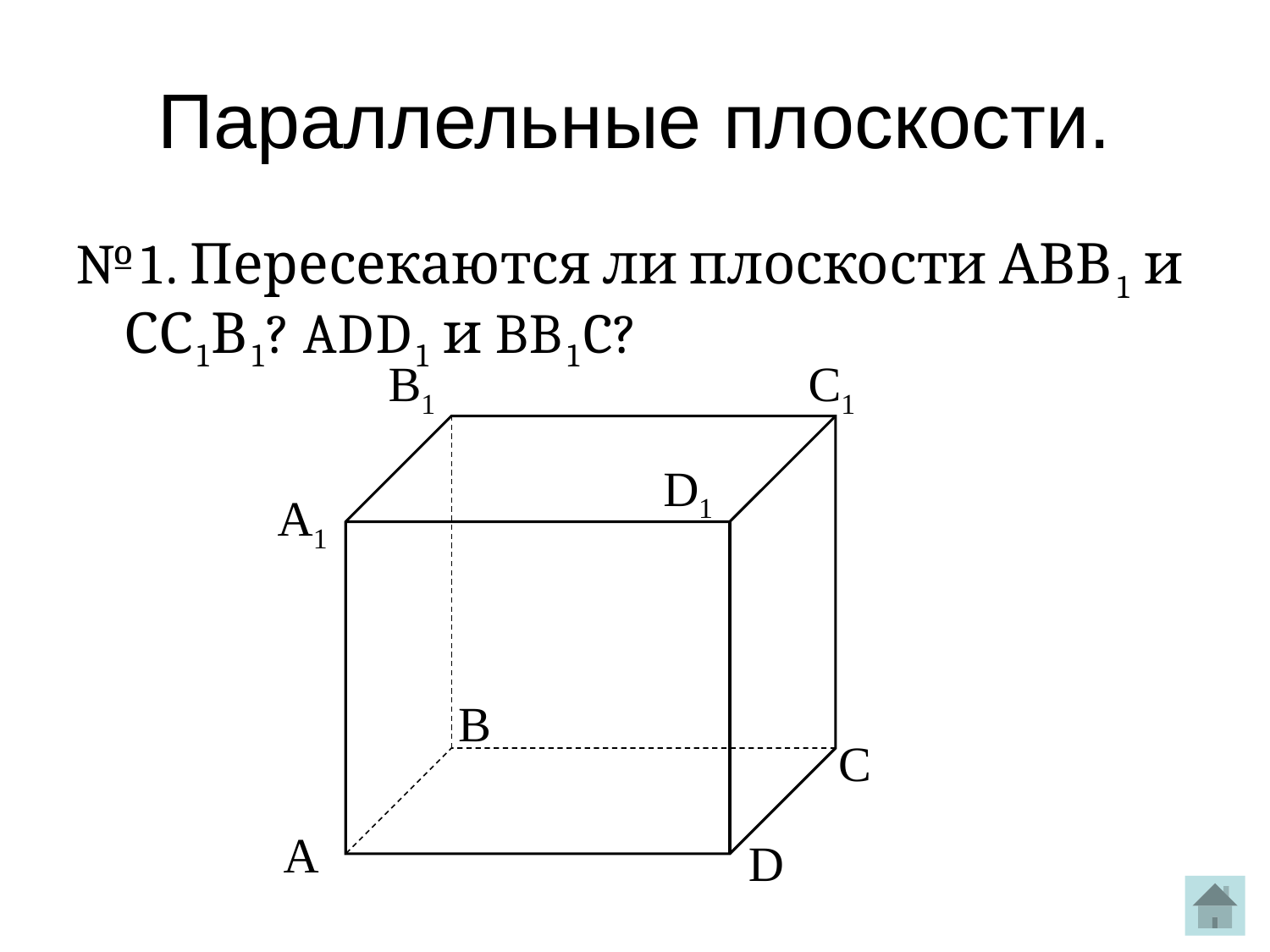

Параллельные плоскости.
№1. Пересекаются ли плоскости АВВ1 и СС1В1? ADD1 и BB1C?
B1
C1

D1
А1
В
С
А
D